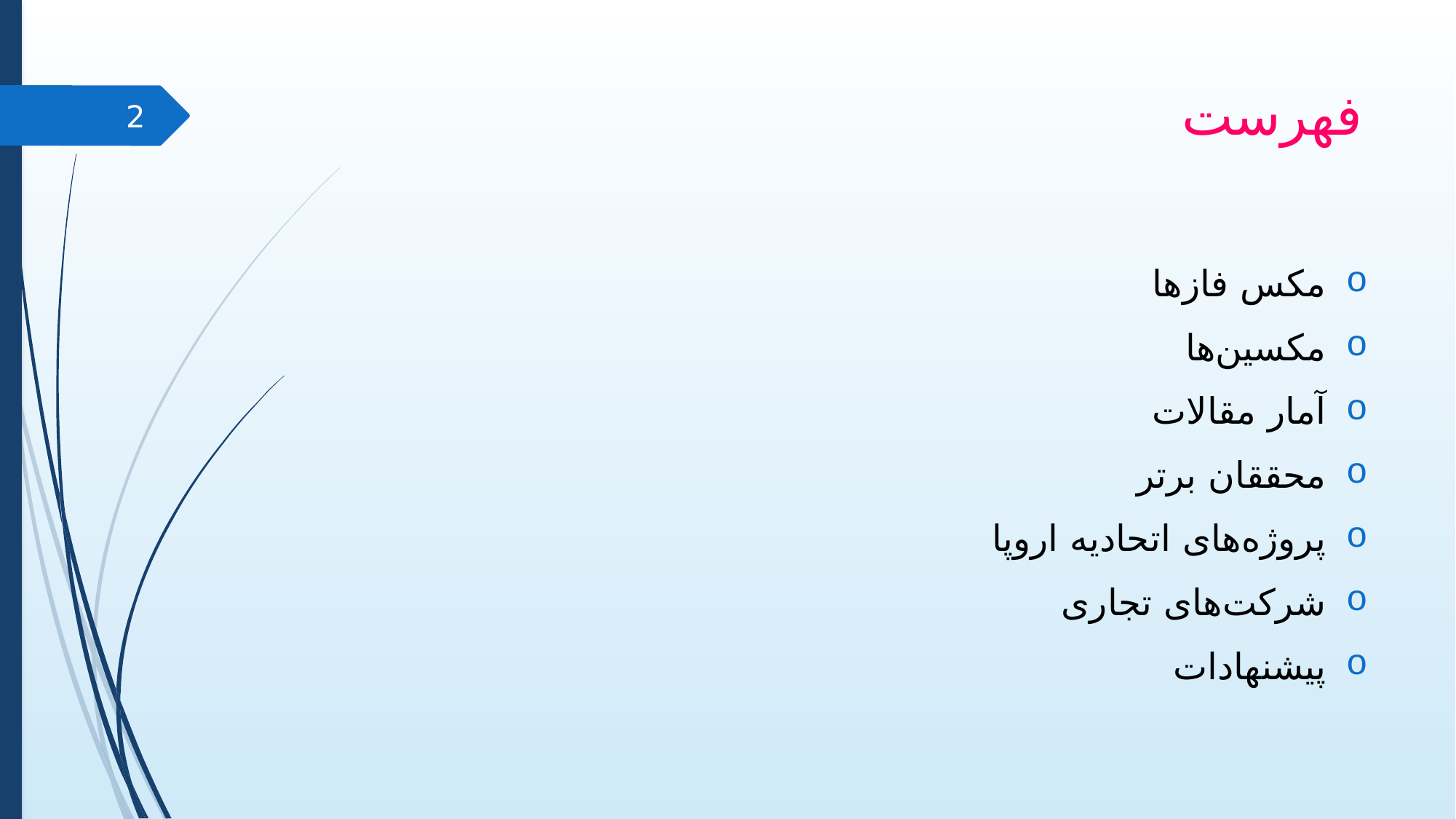

# فهرست
2
مکس فازها
مکسین‌ها
آمار مقالات
محققان برتر
پروژه‌های اتحادیه اروپا
شرکت‌های تجاری
پیشنهادات